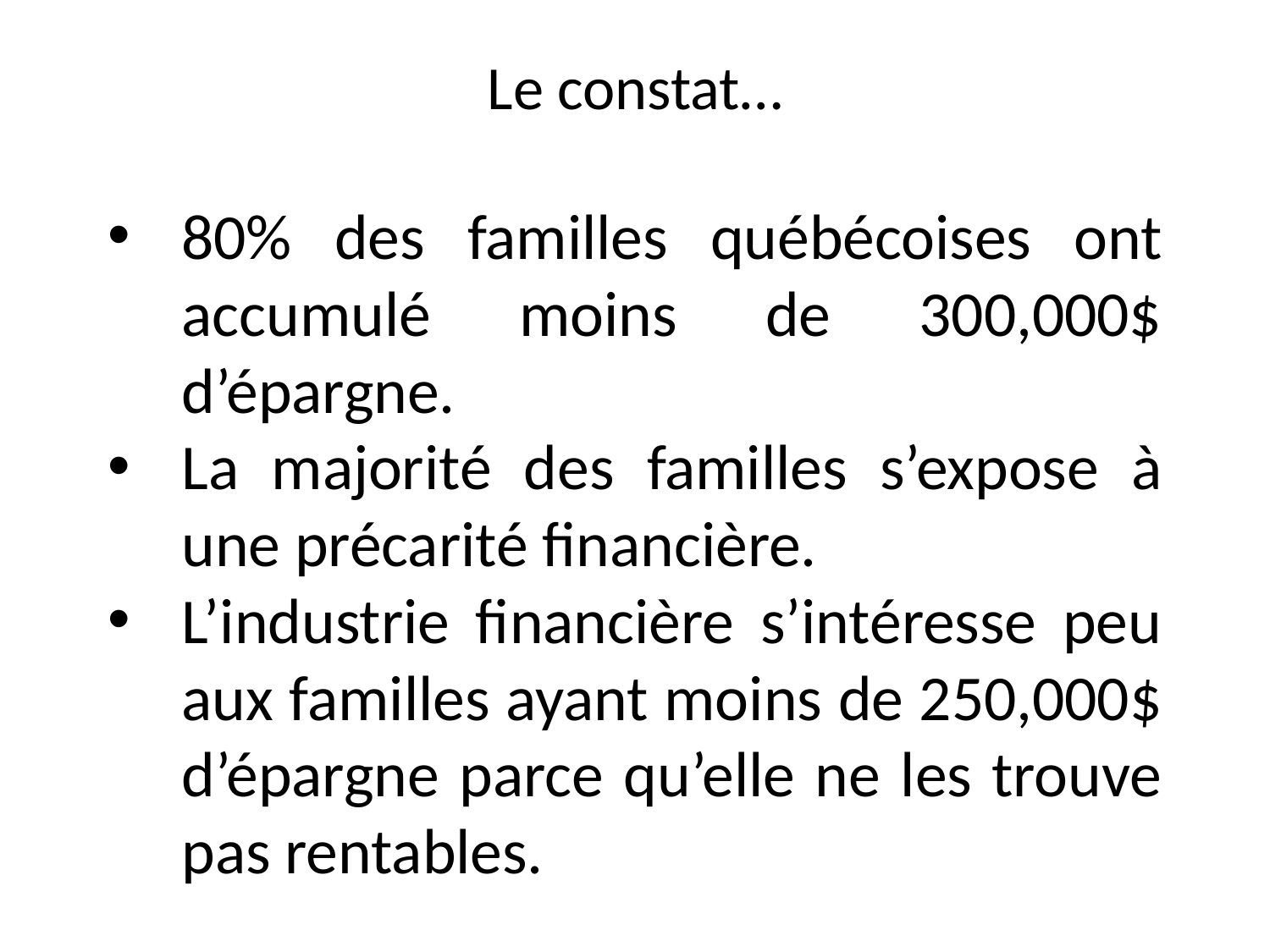

Le constat…

80% des familles québécoises ont accumulé moins de 300,000$ d’épargne.
La majorité des familles s’expose à une précarité financière.
L’industrie financière s’intéresse peu aux familles ayant moins de 250,000$ d’épargne parce qu’elle ne les trouve pas rentables.